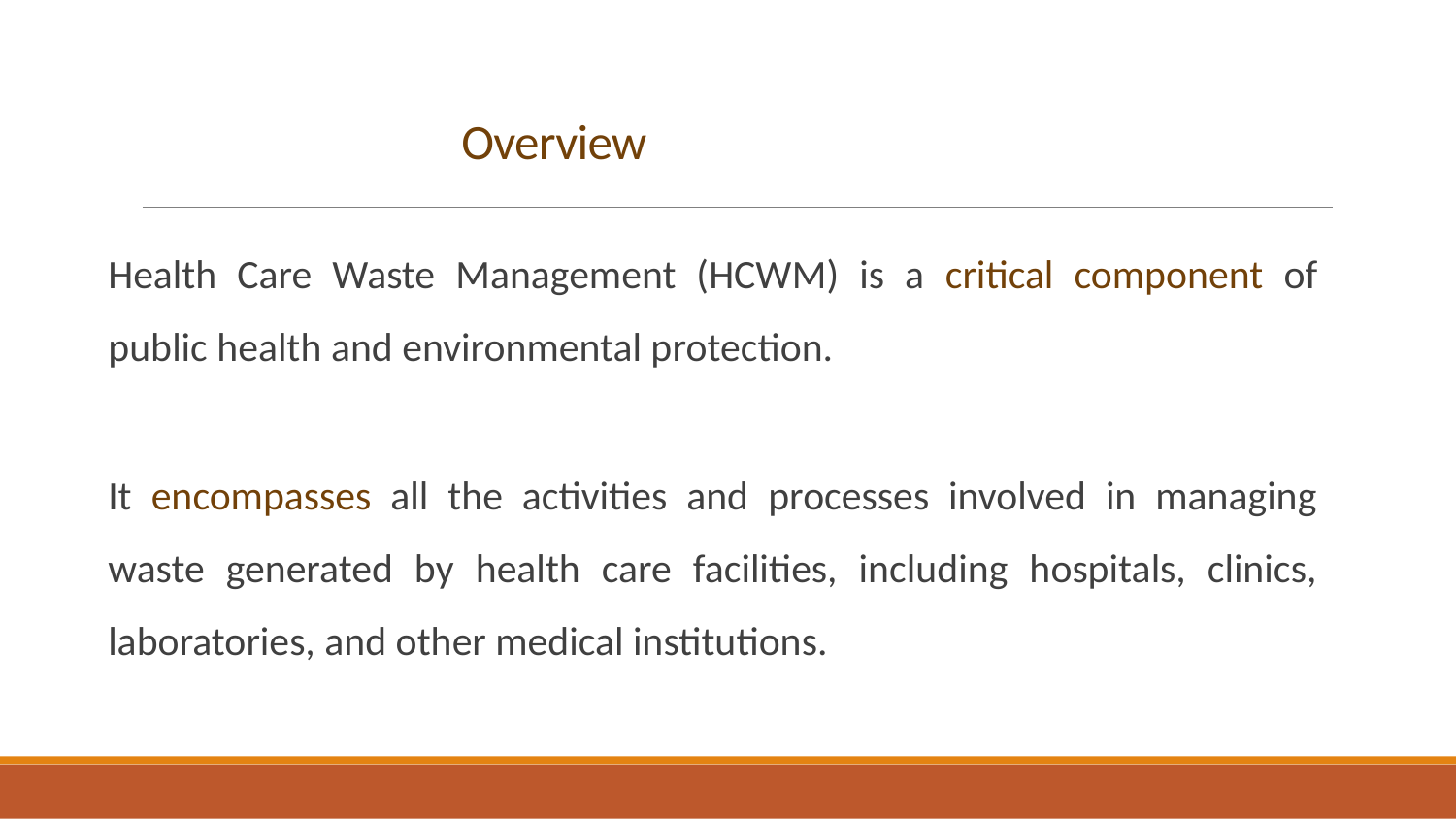

# Overview
Health Care Waste Management (HCWM) is a critical component of public health and environmental protection.

It encompasses all the activities and processes involved in managing waste generated by health care facilities, including hospitals, clinics, laboratories, and other medical institutions.